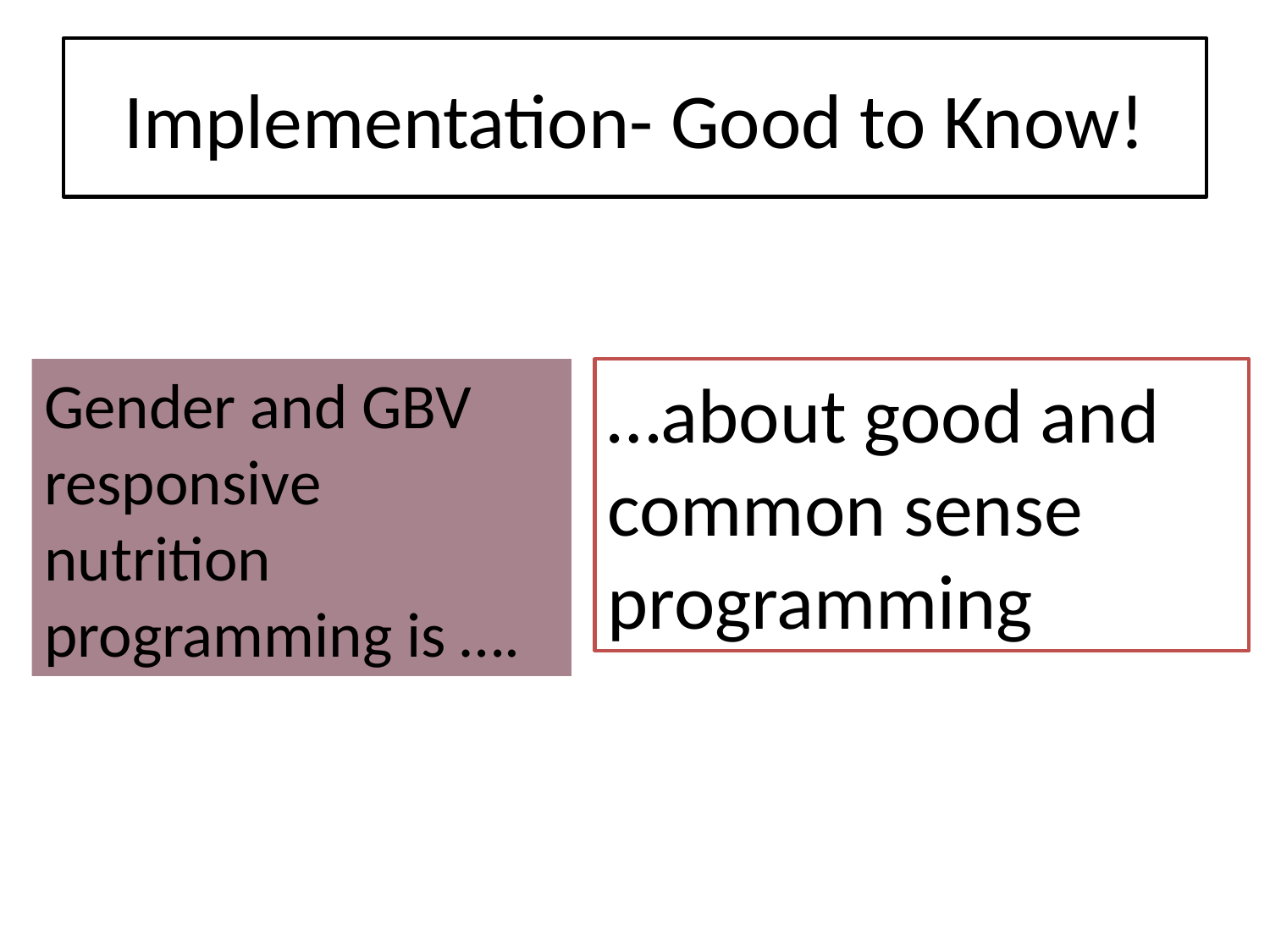

# Implementation- Good to Know!
Gender and GBV responsive nutrition programming is ….
…about good and common sense programming